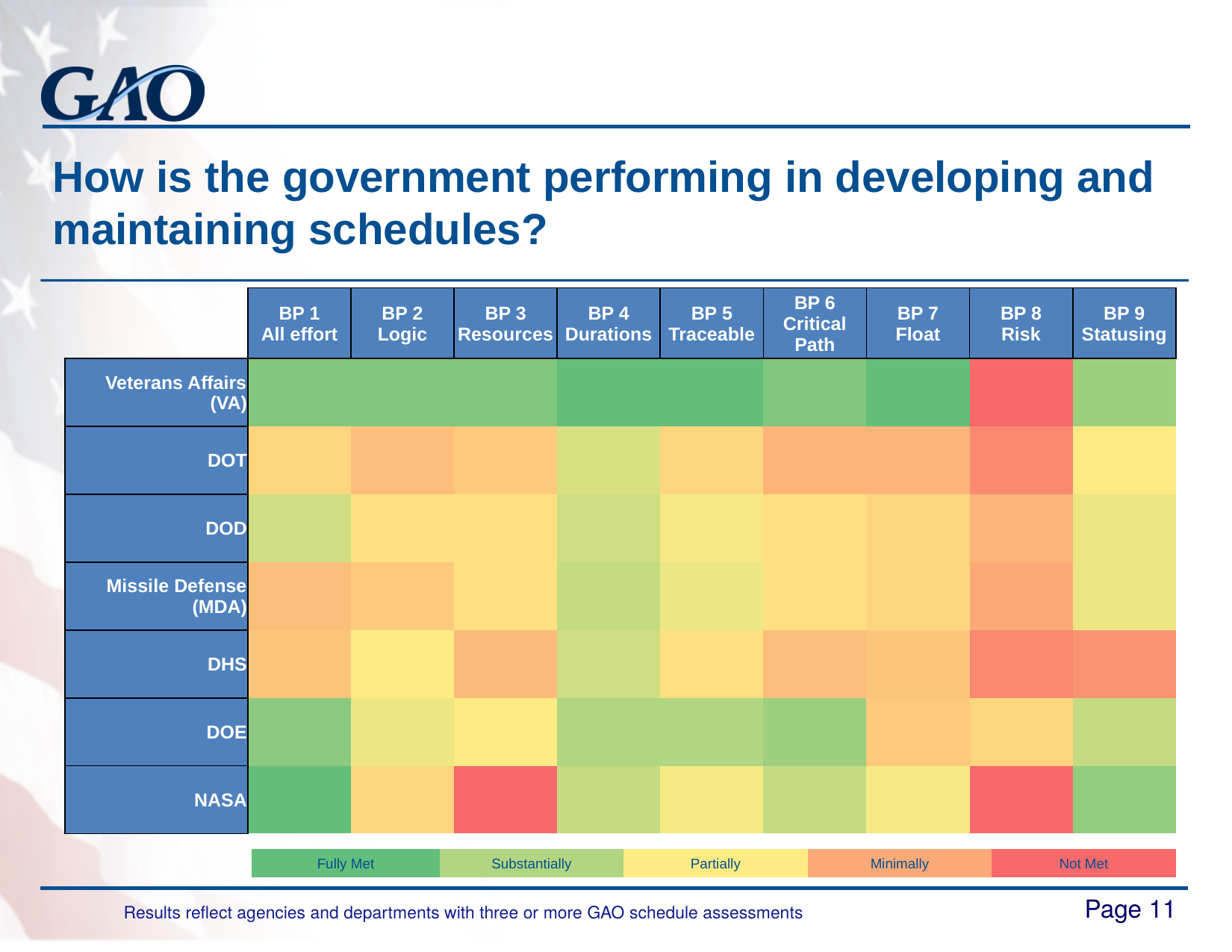

# How is the government performing in developing and maintaining schedules?
|  | BP 1 All effort | BP 2 Logic | BP 3 Resources | BP 4 Durations | BP 5 Traceable | BP 6 Critical Path | BP 7 Float | BP 8 Risk | BP 9 Statusing |
| --- | --- | --- | --- | --- | --- | --- | --- | --- | --- |
| Veterans Affairs (VA) |  |  |  |  |  |  |  |  |  |
| DOT |  |  |  |  |  |  |  |  |  |
| DOD |  |  |  |  |  |  |  |  |  |
| Missile Defense (MDA) |  |  |  |  |  |  |  |  |  |
| DHS |  |  |  |  |  |  |  |  |  |
| DOE |  |  |  |  |  |  |  |  |  |
| NASA |  |  |  |  |  |  |  |  |  |
| Fully Met | Substantially | Partially | Minimally | Not Met |
| --- | --- | --- | --- | --- |
Page 11
Results reflect agencies and departments with three or more GAO schedule assessments